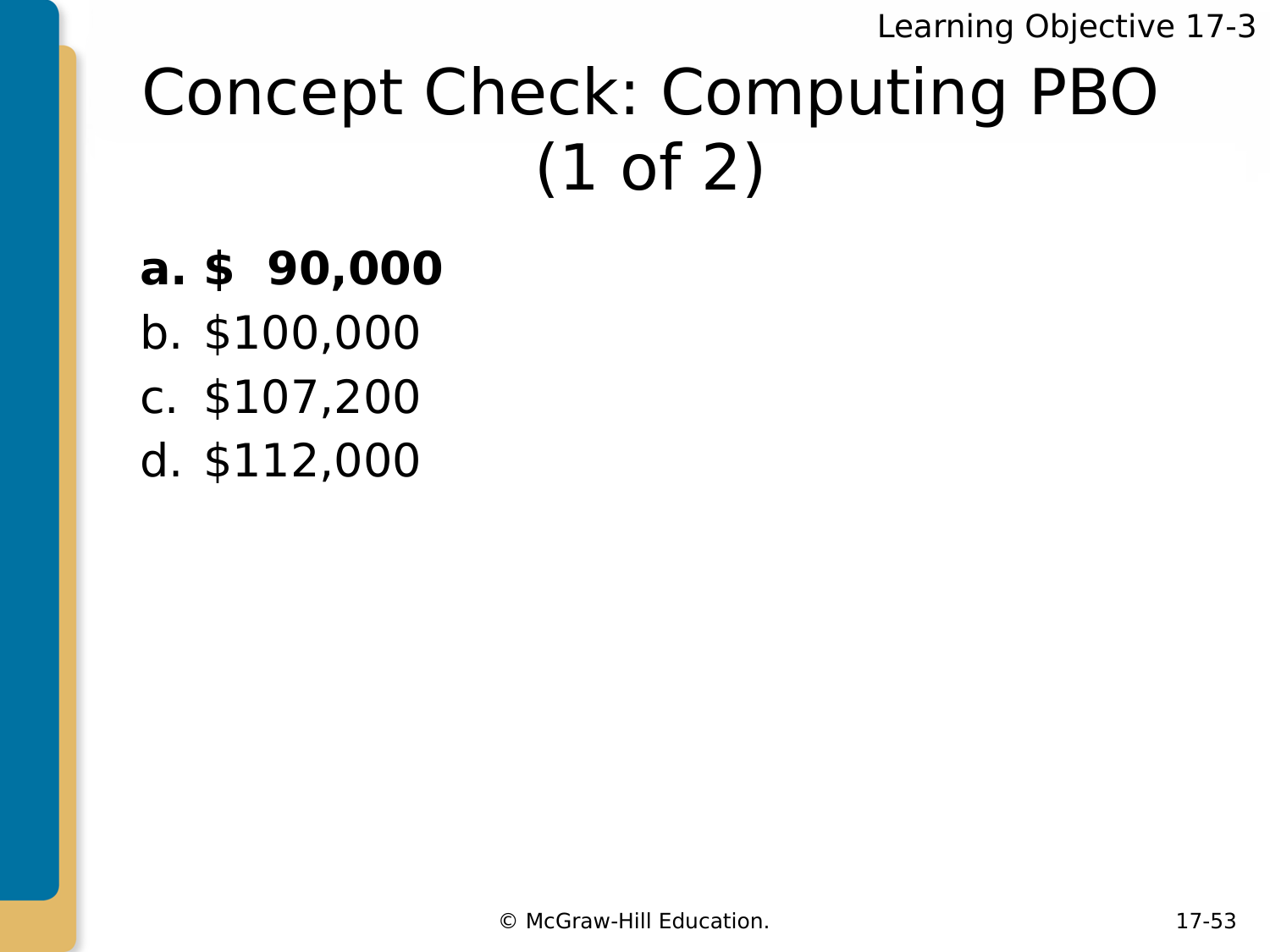

Learning Objective 17-3
# Concept Check: Computing PBO (1 of 2)
$  90,000
$100,000
$107,200
$112,000